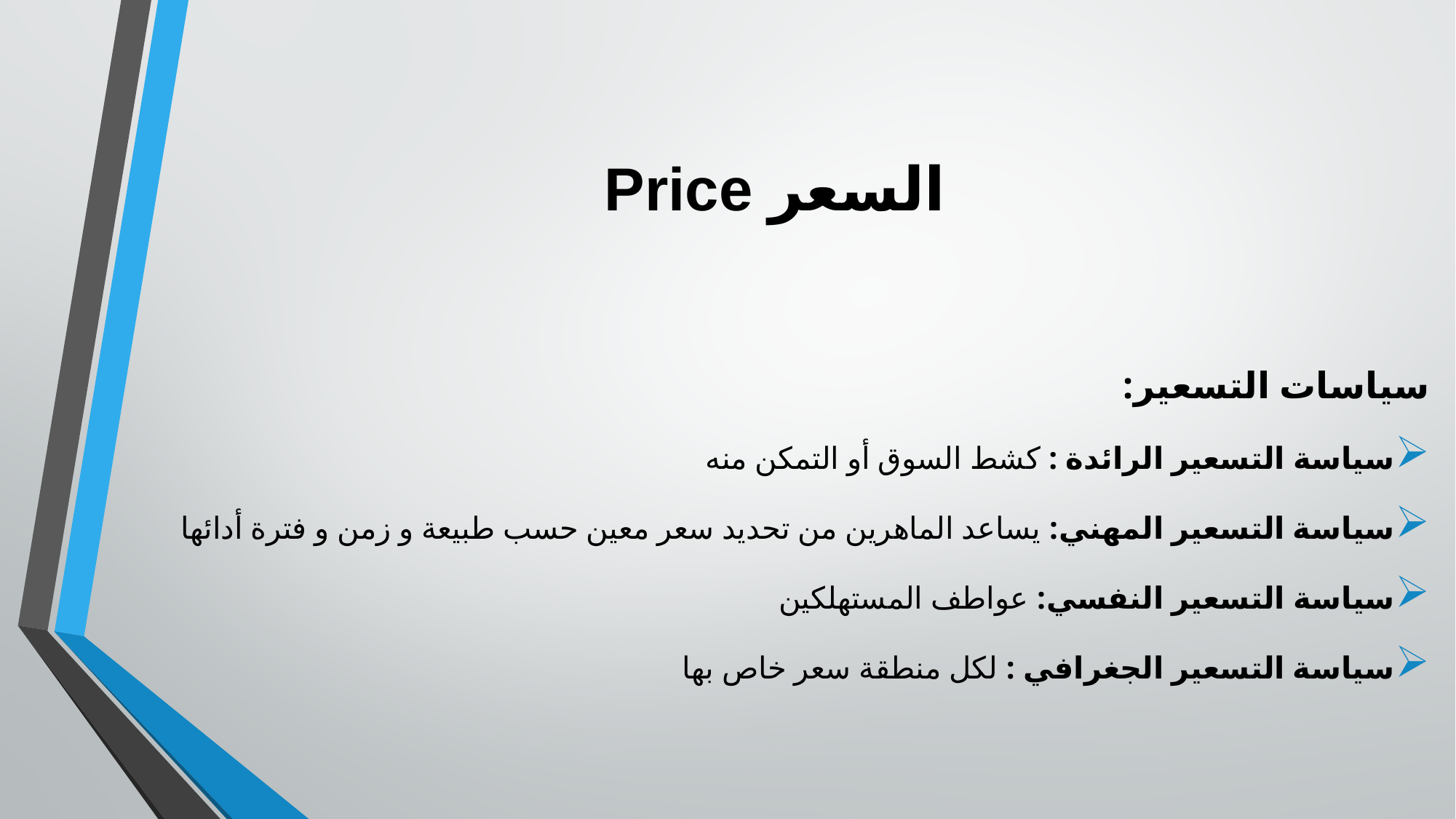

# السعر Price
سياسات التسعير:
سياسة التسعير الرائدة : كشط السوق أو التمكن منه
سياسة التسعير المهني: يساعد الماهرين من تحديد سعر معين حسب طبيعة و زمن و فترة أدائها
سياسة التسعير النفسي: عواطف المستهلكين
سياسة التسعير الجغرافي : لكل منطقة سعر خاص بها